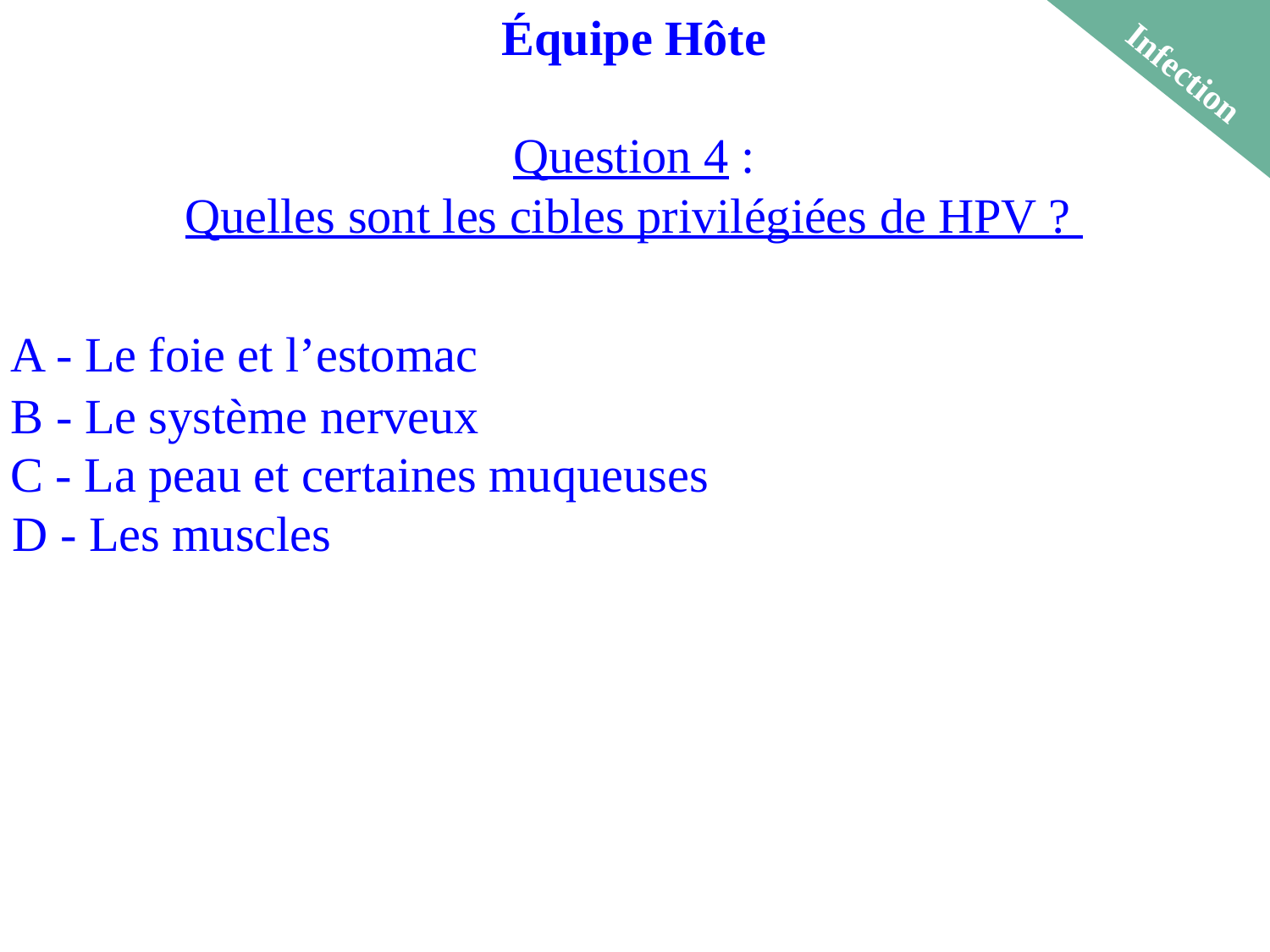

Équipe Hôte

Question 4 :
Quelles sont les cibles privilégiées de HPV ?
Infection
A - Le foie et l’estomac
B - Le système nerveux
C - La peau et certaines muqueuses
D - Les muscles